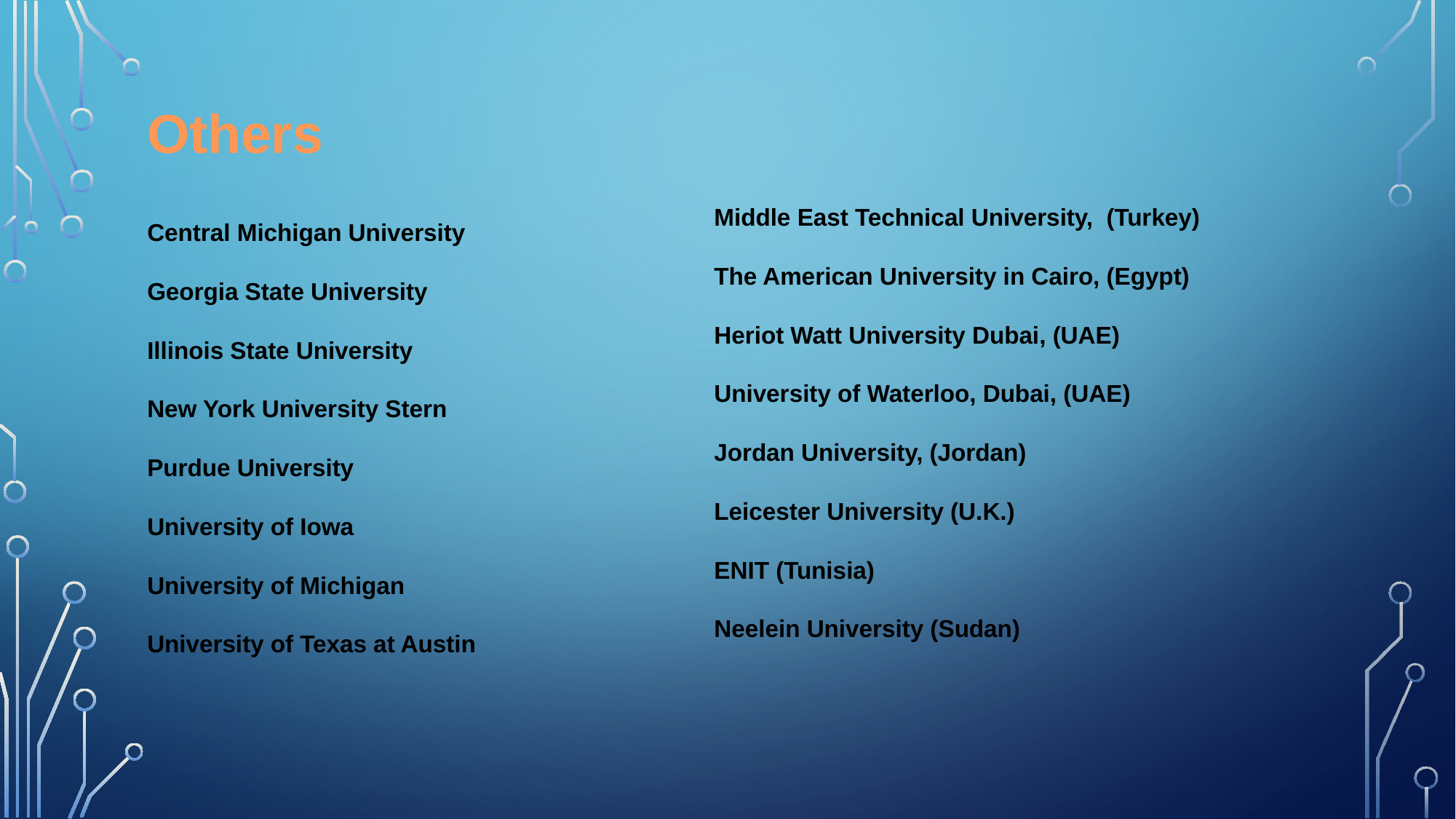

# Others
Middle East Technical University,  (Turkey)
The American University in Cairo, (Egypt)
Heriot Watt University Dubai, (UAE)
University of Waterloo, Dubai, (UAE)
Jordan University, (Jordan)
Leicester University (U.K.)
ENIT (Tunisia)
Neelein University (Sudan)
Central Michigan University
Georgia State University
Illinois State University
New York University Stern
Purdue University
University of Iowa
University of Michigan
University of Texas at Austin